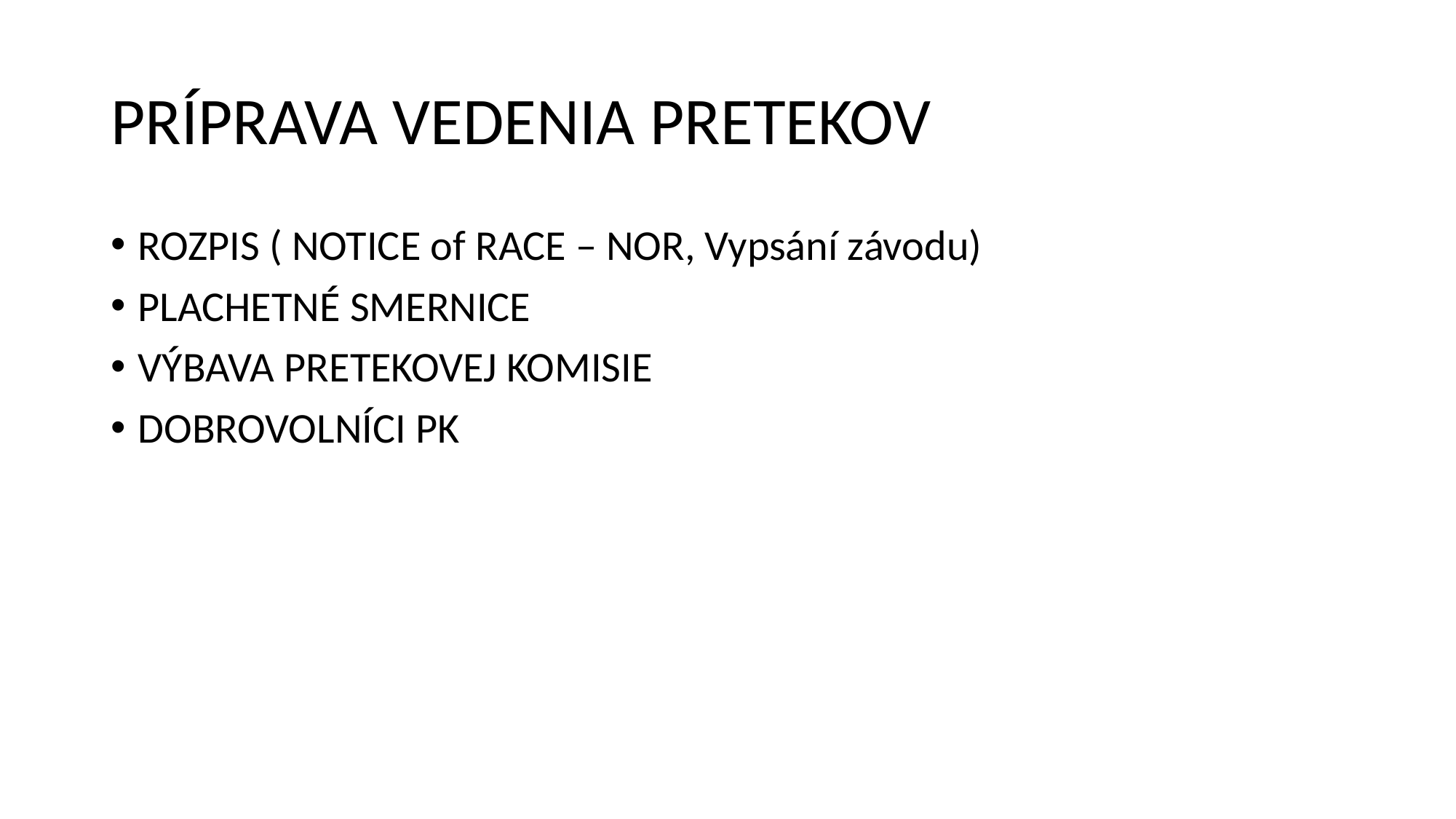

# PRÍPRAVA VEDENIA PRETEKOV
ROZPIS ( NOTICE of RACE – NOR, Vypsání závodu)
PLACHETNÉ SMERNICE
VÝBAVA PRETEKOVEJ KOMISIE
DOBROVOLNÍCI PK